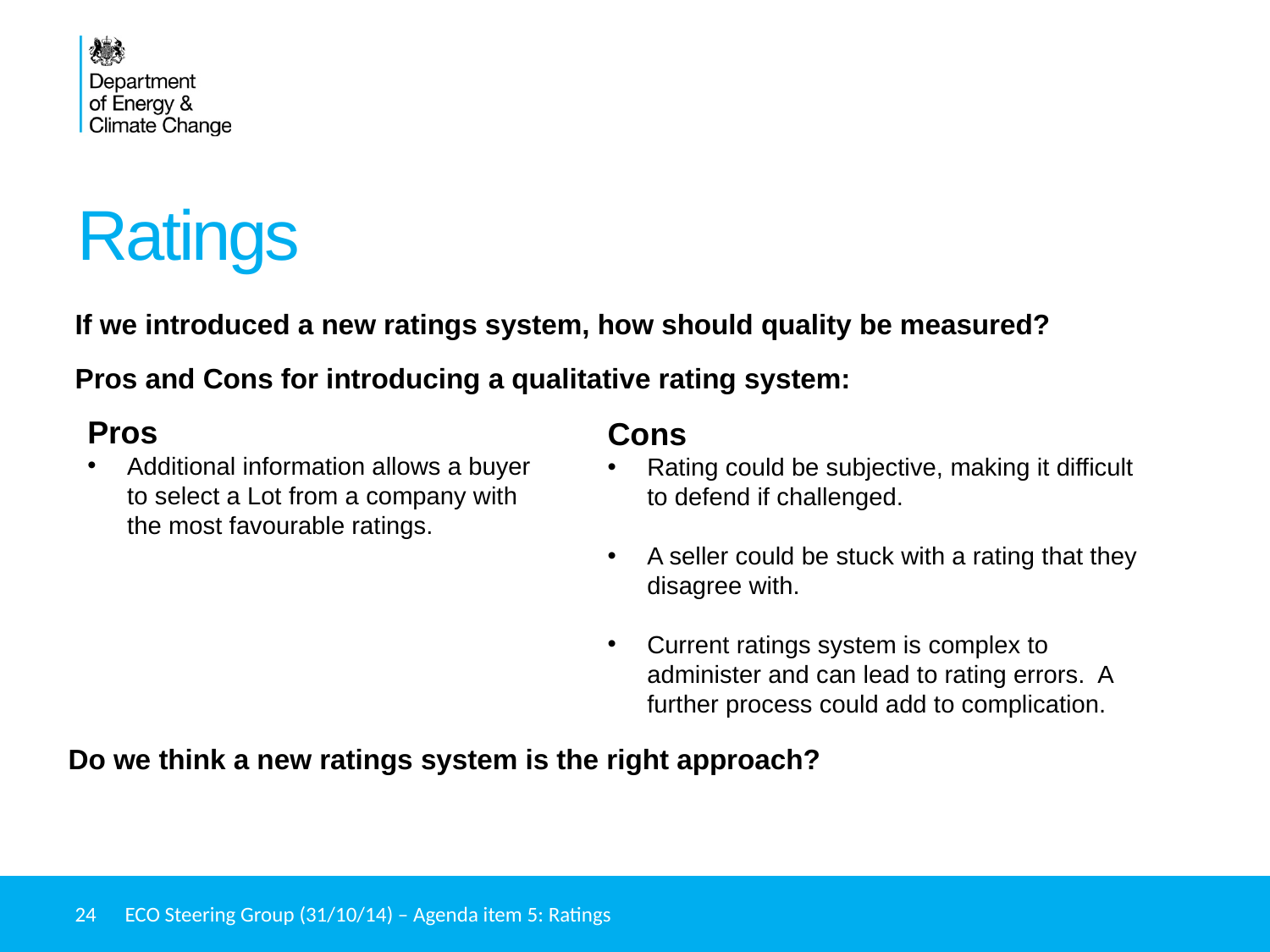

# Ratings
If we introduced a new ratings system, how should quality be measured?
Pros and Cons for introducing a qualitative rating system:
Pros
Additional information allows a buyer to select a Lot from a company with the most favourable ratings.
Cons
Rating could be subjective, making it difficult to defend if challenged.

A seller could be stuck with a rating that they disagree with.

Current ratings system is complex to administer and can lead to rating errors.  A further process could add to complication.
Do we think a new ratings system is the right approach?
24
ECO Steering Group (31/10/14) – Agenda item 5: Ratings